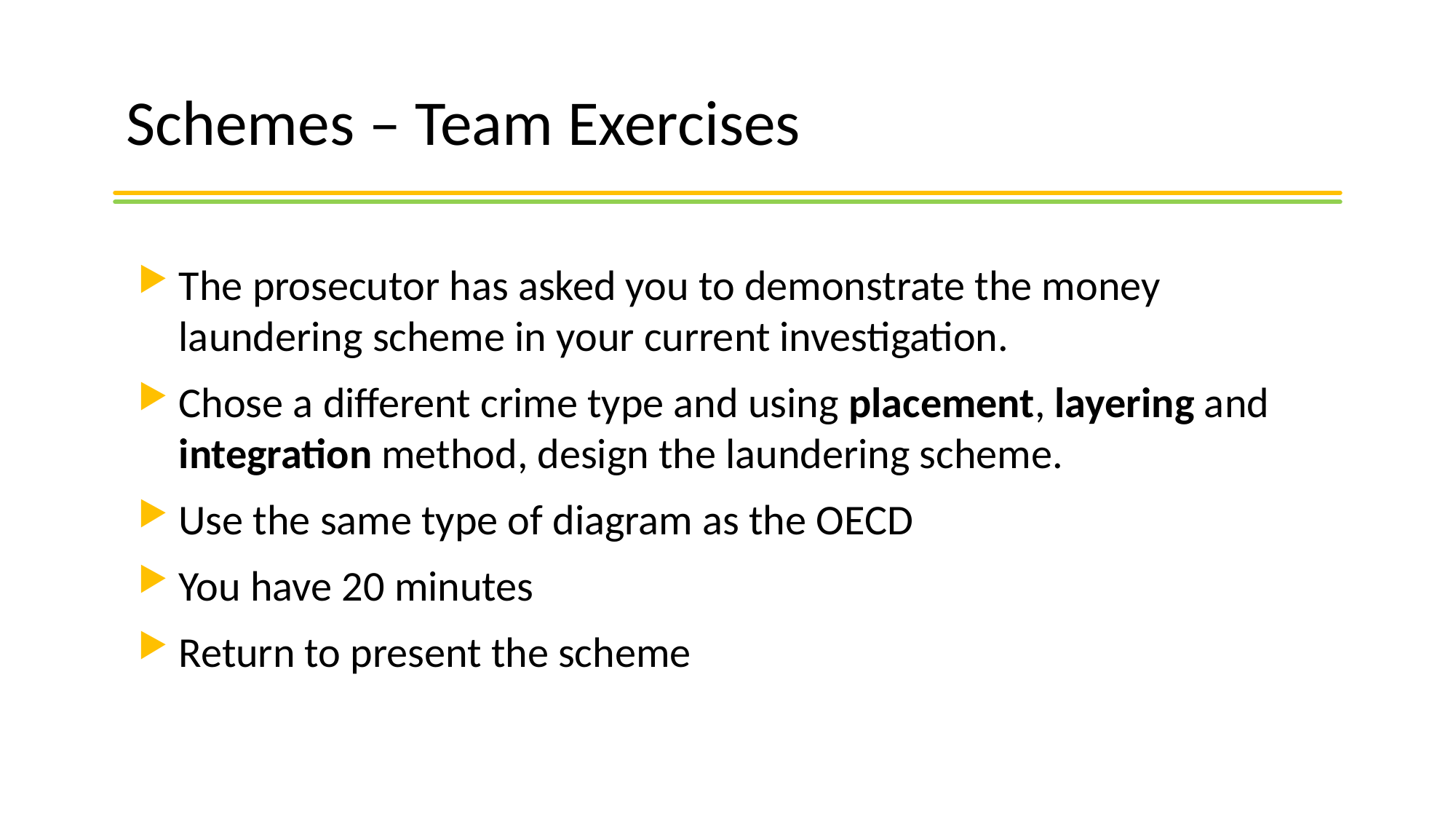

# Schemes – Team Exercises
The prosecutor has asked you to demonstrate the money laundering scheme in your current investigation.
Chose a different crime type and using placement, layering and integration method, design the laundering scheme.
Use the same type of diagram as the OECD
You have 20 minutes
Return to present the scheme